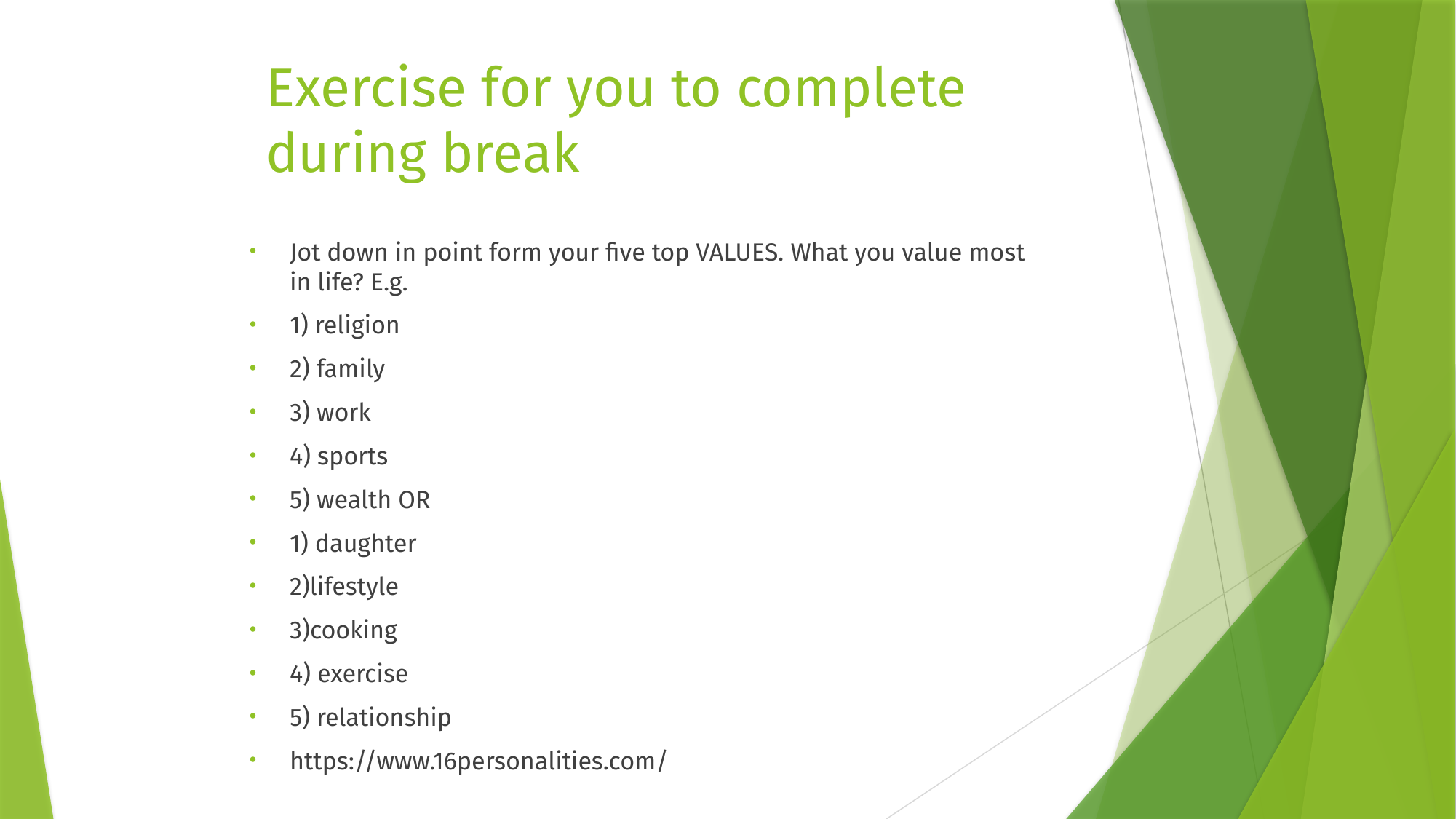

# Exercise for you to complete during break
Jot down in point form your five top VALUES. What you value most in life? E.g.
1) religion
2) family
3) work
4) sports
5) wealth OR
1) daughter
2)lifestyle
3)cooking
4) exercise
5) relationship
https://www.16personalities.com/